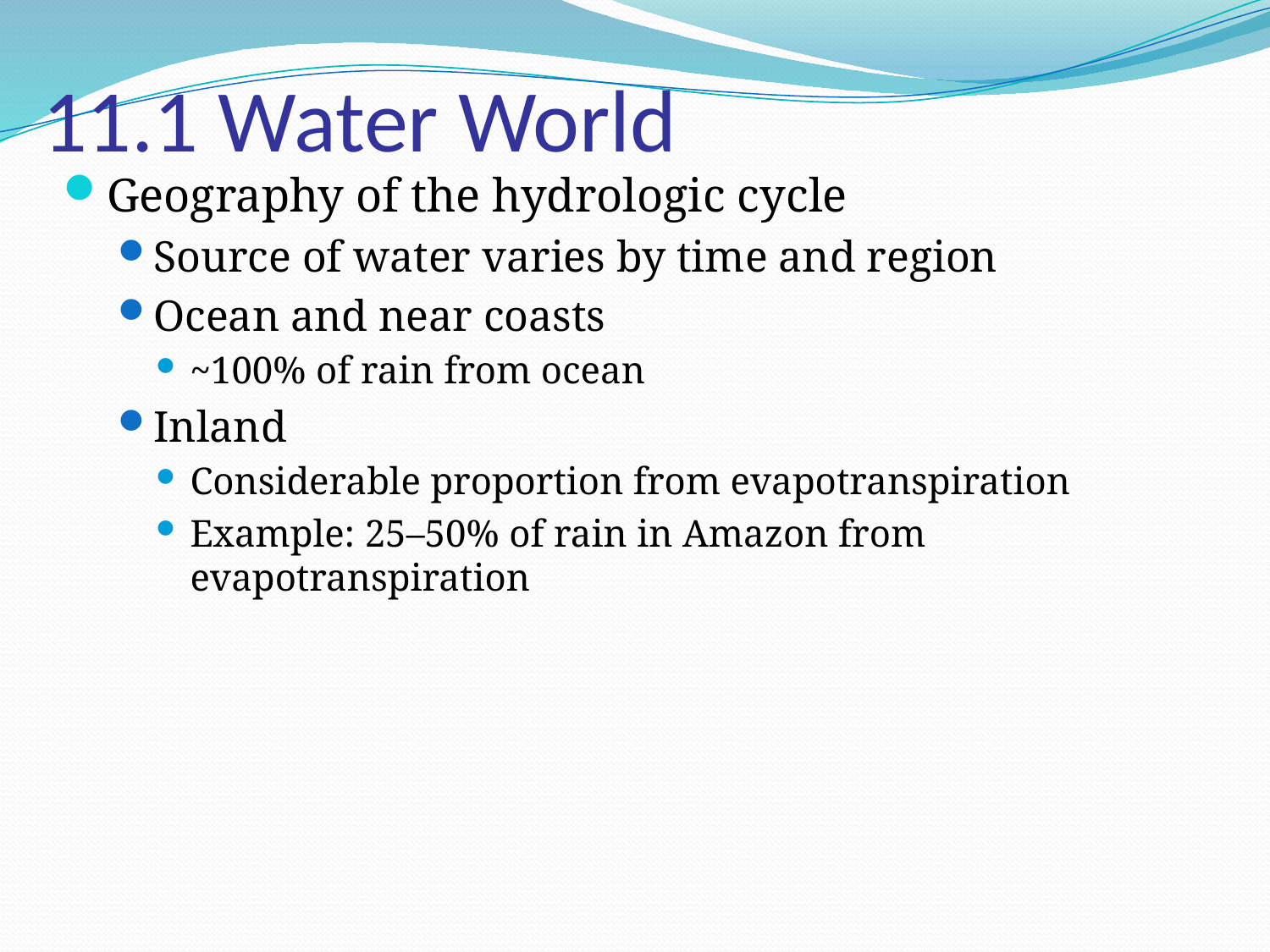

# 11.1 Water World
Geography of the hydrologic cycle
Source of water varies by time and region
Ocean and near coasts
~100% of rain from ocean
Inland
Considerable proportion from evapotranspiration
Example: 25–50% of rain in Amazon from evapotranspiration